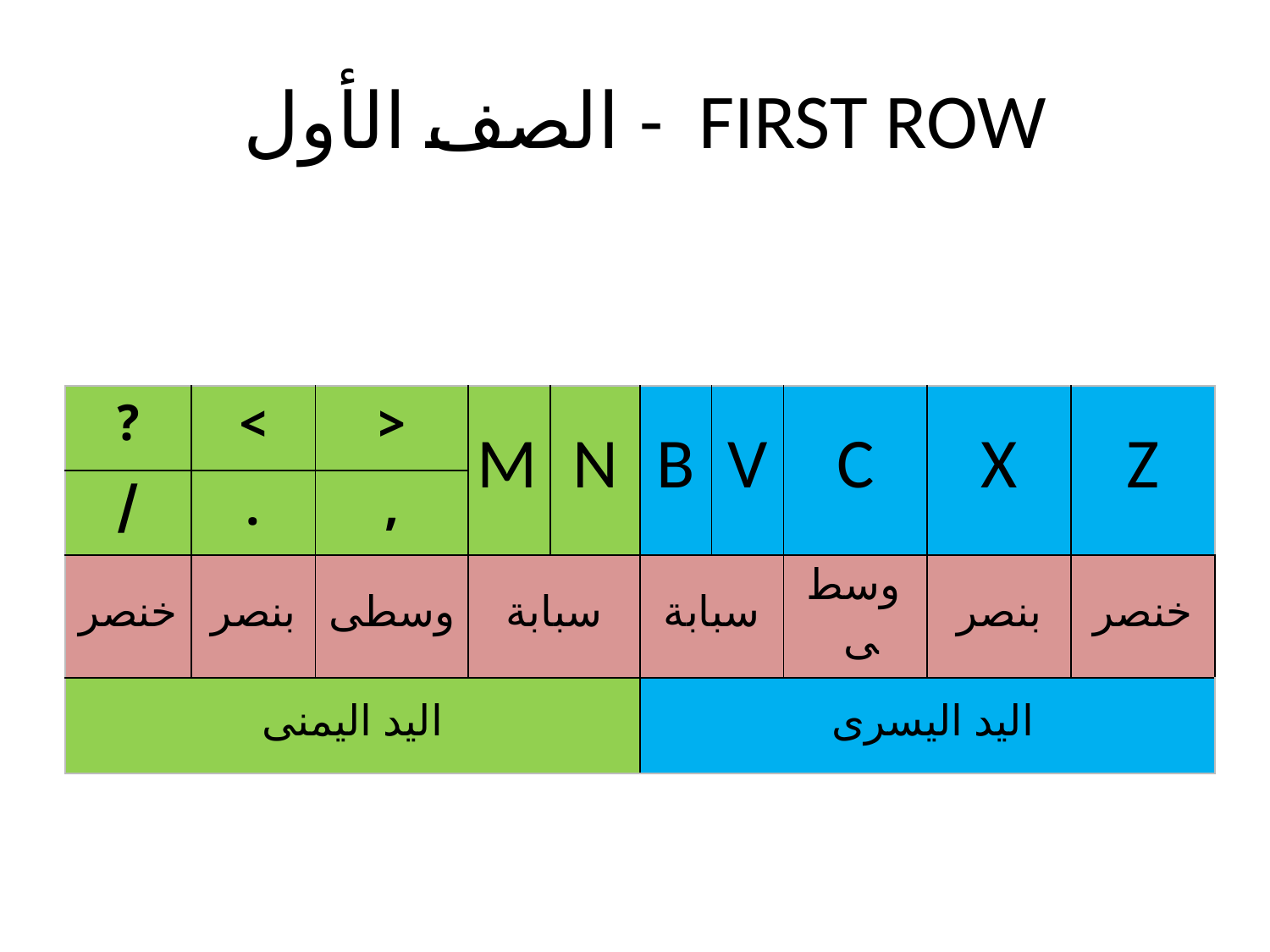

# الصف الأول -  FIRST ROW

| ? | > | < | M | N | B | V | C | X | Z |
| --- | --- | --- | --- | --- | --- | --- | --- | --- | --- |
| / | . | , |  |  |  |  |  |  |  |
| خنصر | بنصر | وسطى | سبابة |  | سبابة |  | وسطى | بنصر | خنصر |
| اليد اليمنى |  |  |  |  | اليد اليسرى |  |  |  |  |